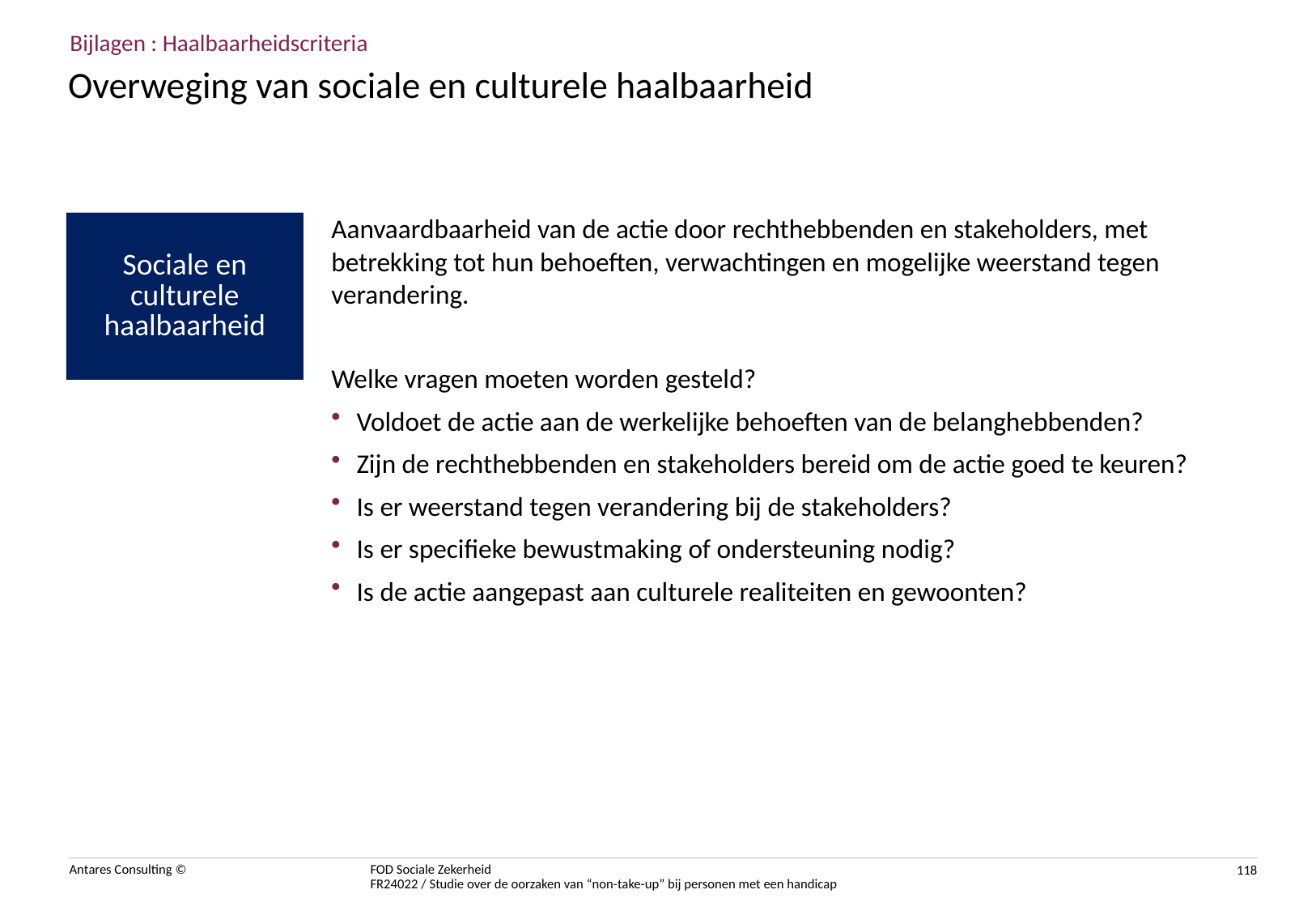

Bijlagen : Haalbaarheidscriteria
# Overweging van sociale en culturele haalbaarheid
Aanvaardbaarheid van de actie door rechthebbenden en stakeholders, met betrekking tot hun behoeften, verwachtingen en mogelijke weerstand tegen verandering.

Welke vragen moeten worden gesteld?
Voldoet de actie aan de werkelijke behoeften van de belanghebbenden?
Zijn de rechthebbenden en stakeholders bereid om de actie goed te keuren?
Is er weerstand tegen verandering bij de stakeholders?
Is er specifieke bewustmaking of ondersteuning nodig?
Is de actie aangepast aan culturele realiteiten en gewoonten?
Sociale en culturele haalbaarheid